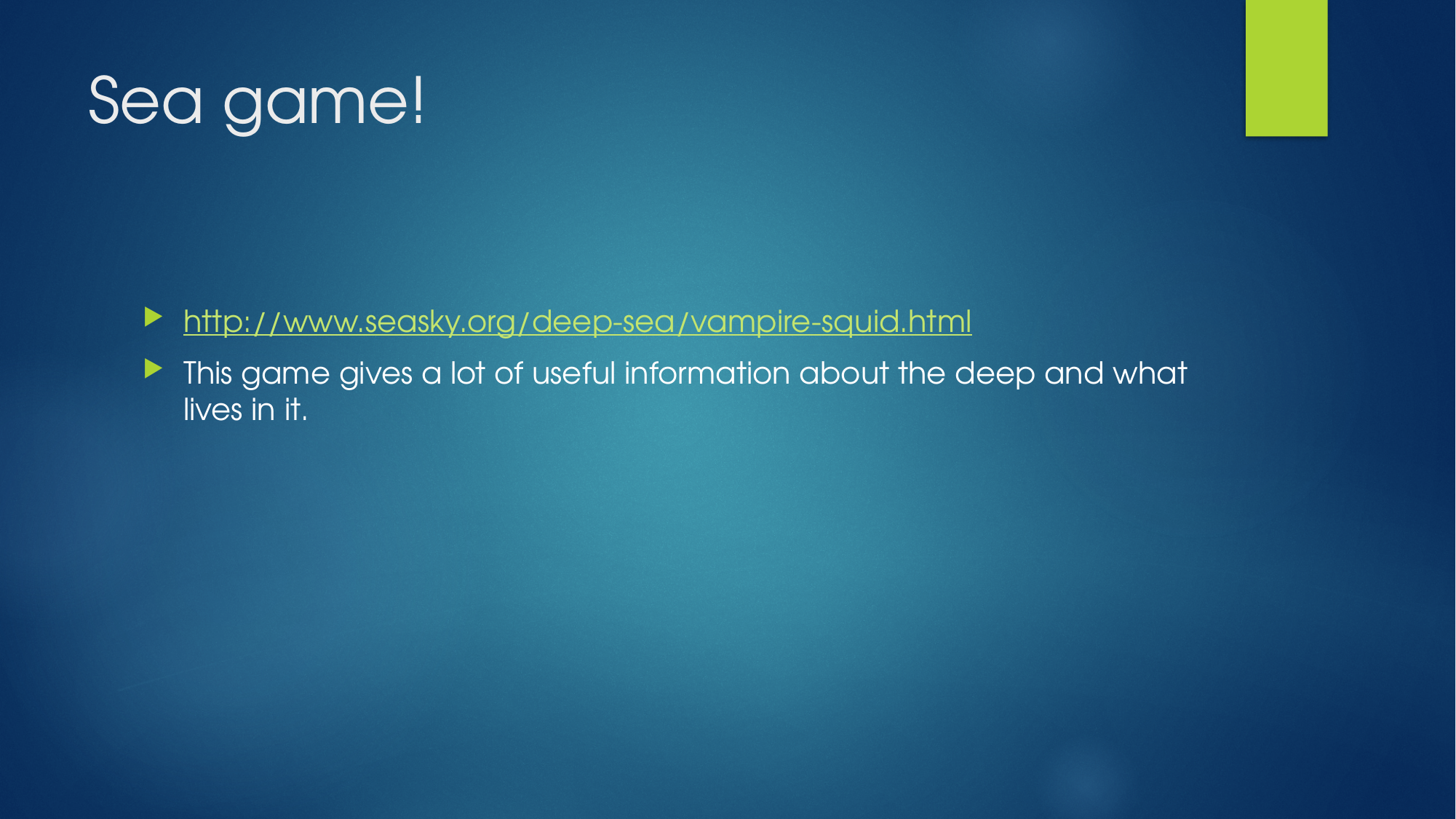

# Sea game!

http://www.seasky.org/deep-sea/vampire-squid.html
This game gives a lot of useful information about the deep and what lives in it.